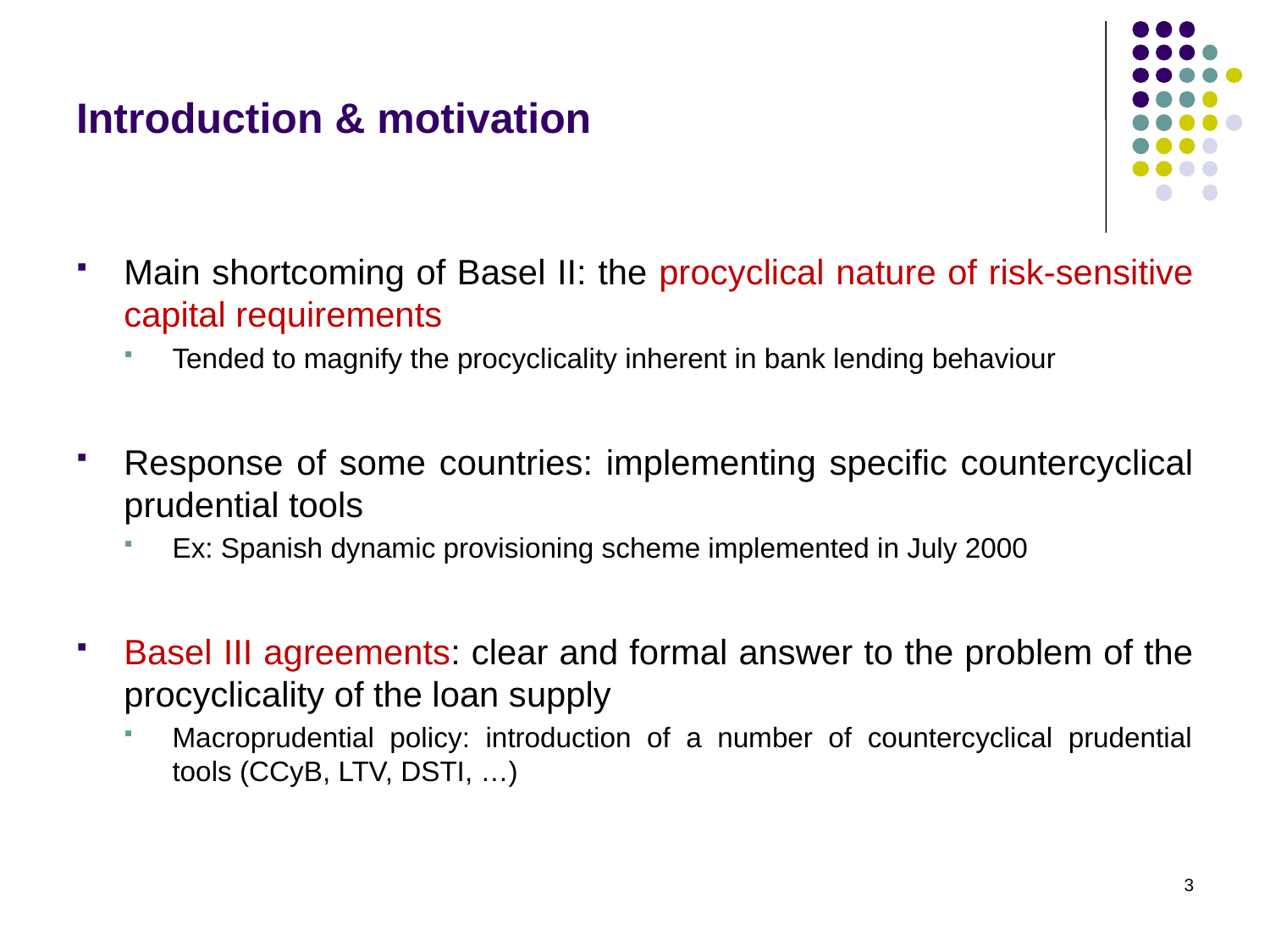

# Introduction & motivation
Main shortcoming of Basel II: the procyclical nature of risk-sensitive capital requirements
Tended to magnify the procyclicality inherent in bank lending behaviour

Response of some countries: implementing specific countercyclical prudential tools
Ex: Spanish dynamic provisioning scheme implemented in July 2000

Basel III agreements: clear and formal answer to the problem of the procyclicality of the loan supply
Macroprudential policy: introduction of a number of countercyclical prudential tools (CCyB, LTV, DSTI, …)

3